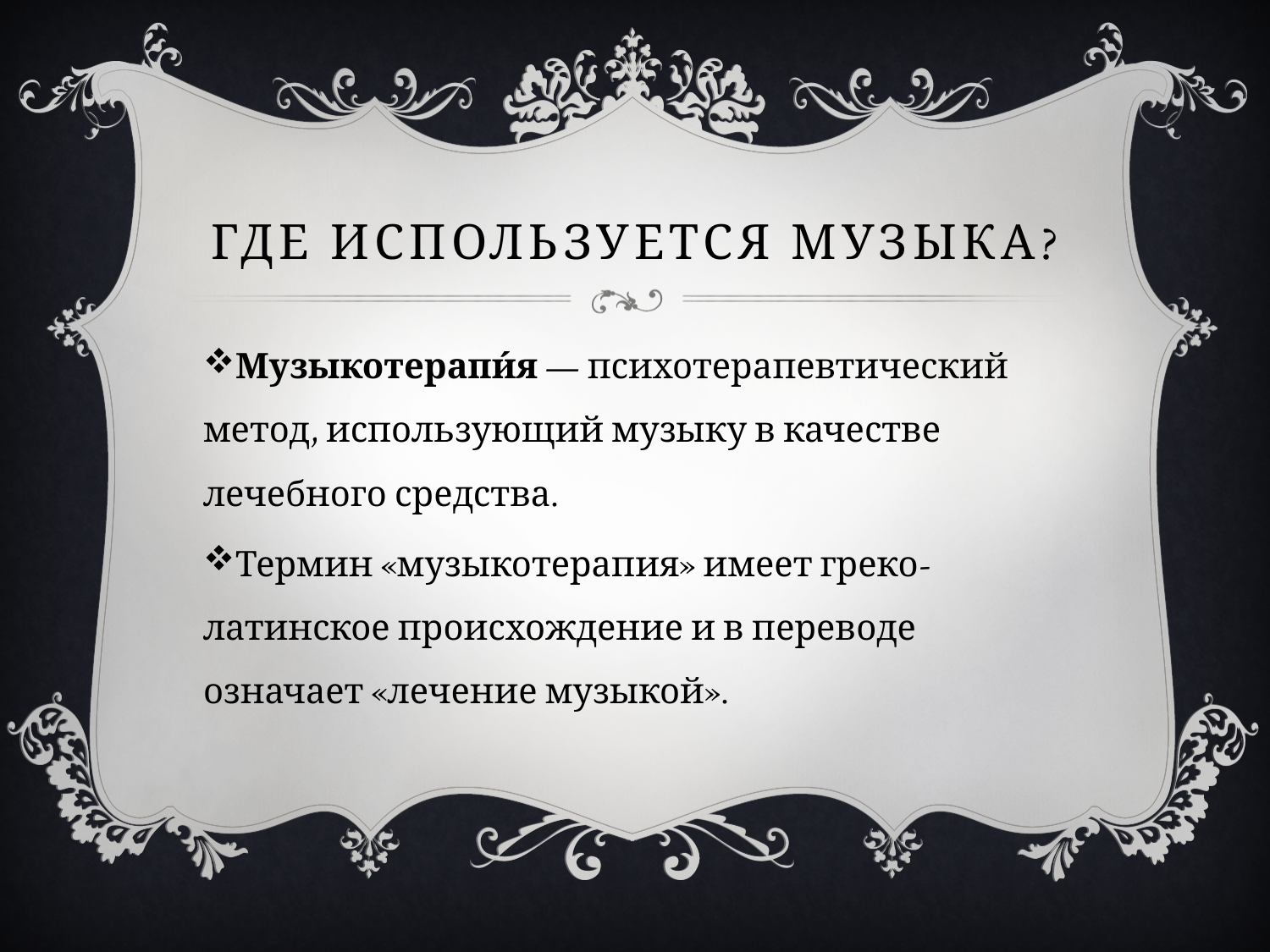

# Где используется музыка?
Музыкотерапи́я — психотерапевтический метод, использующий музыку в качестве лечебного средства.
Термин «музыкотерапия» имеет греко-латинское происхождение и в переводе означает «лечение музыкой».